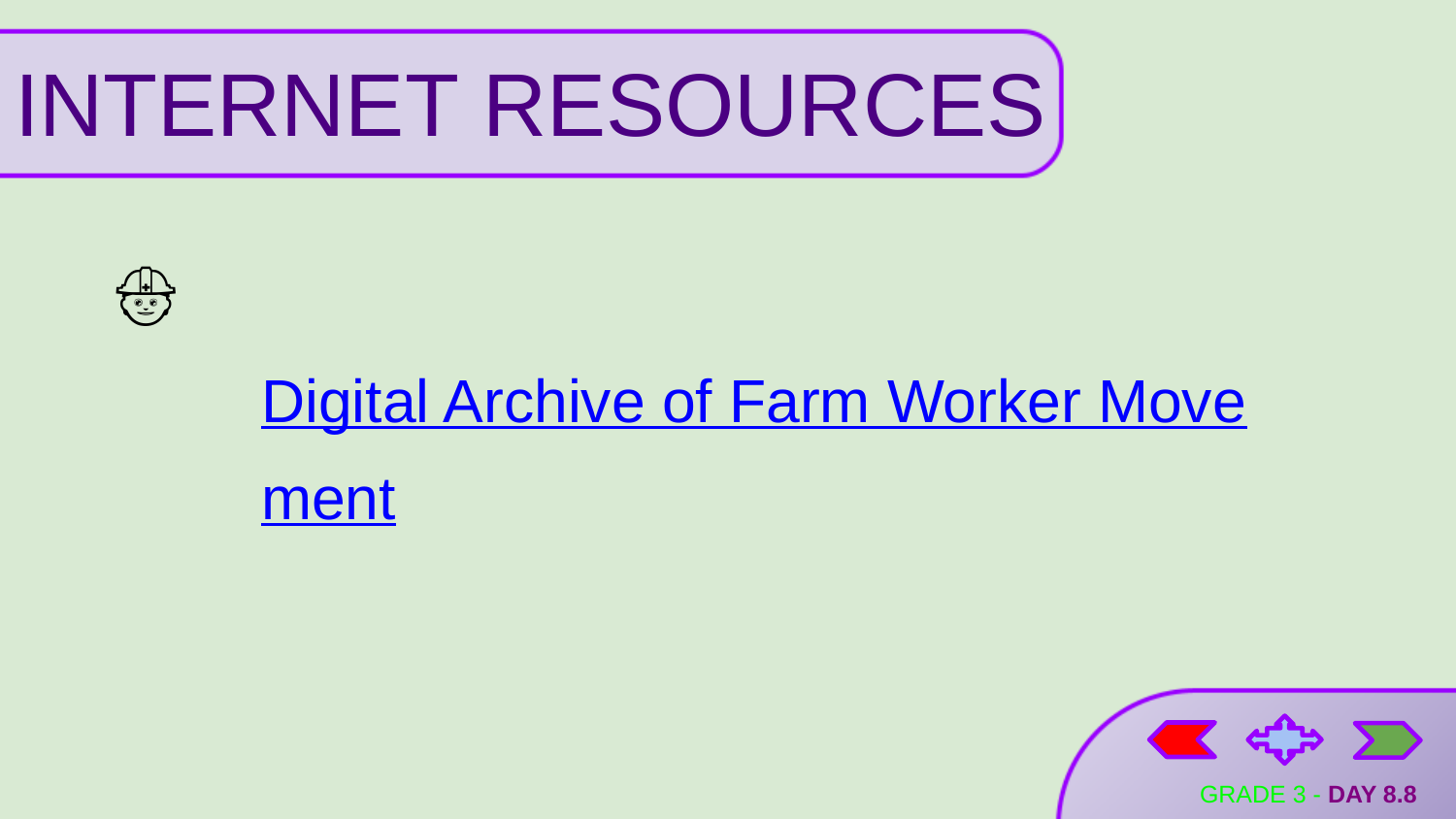

# INTERNET RESOURCES
👷 Digital Archive of Farm Worker Movement

GRADE 3 - DAY 8.8